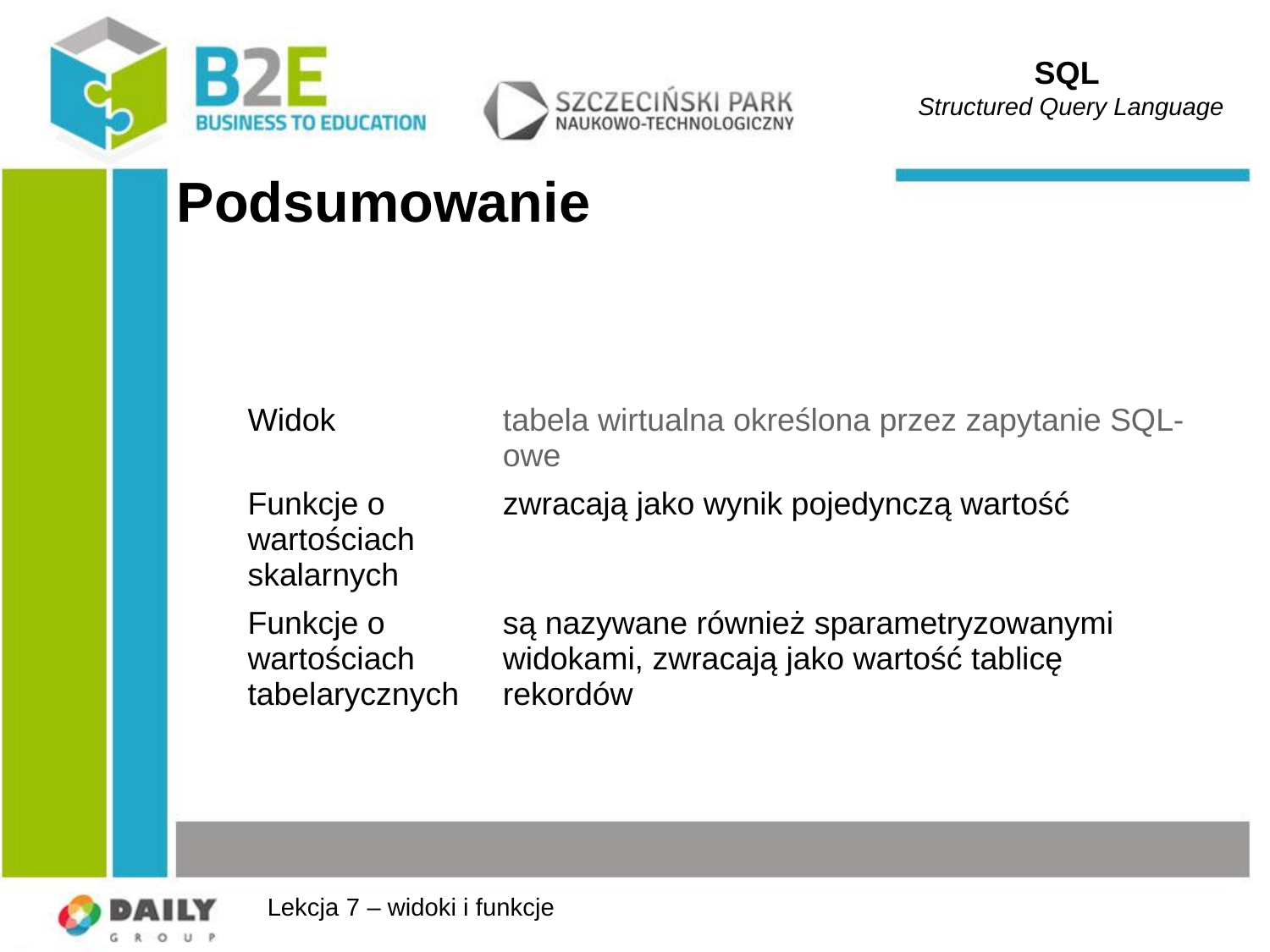

SQL
Structured Query Language
# Podsumowanie

| Widok | tabela wirtualna określona przez zapytanie SQL-owe |
| --- | --- |
| Funkcje o wartościach skalarnych | zwracają jako wynik pojedynczą wartość |
| Funkcje o wartościach tabelarycznych | są nazywane również sparametryzowanymi widokami, zwracają jako wartość tablicę rekordów |
Lekcja 7 – widoki i funkcje